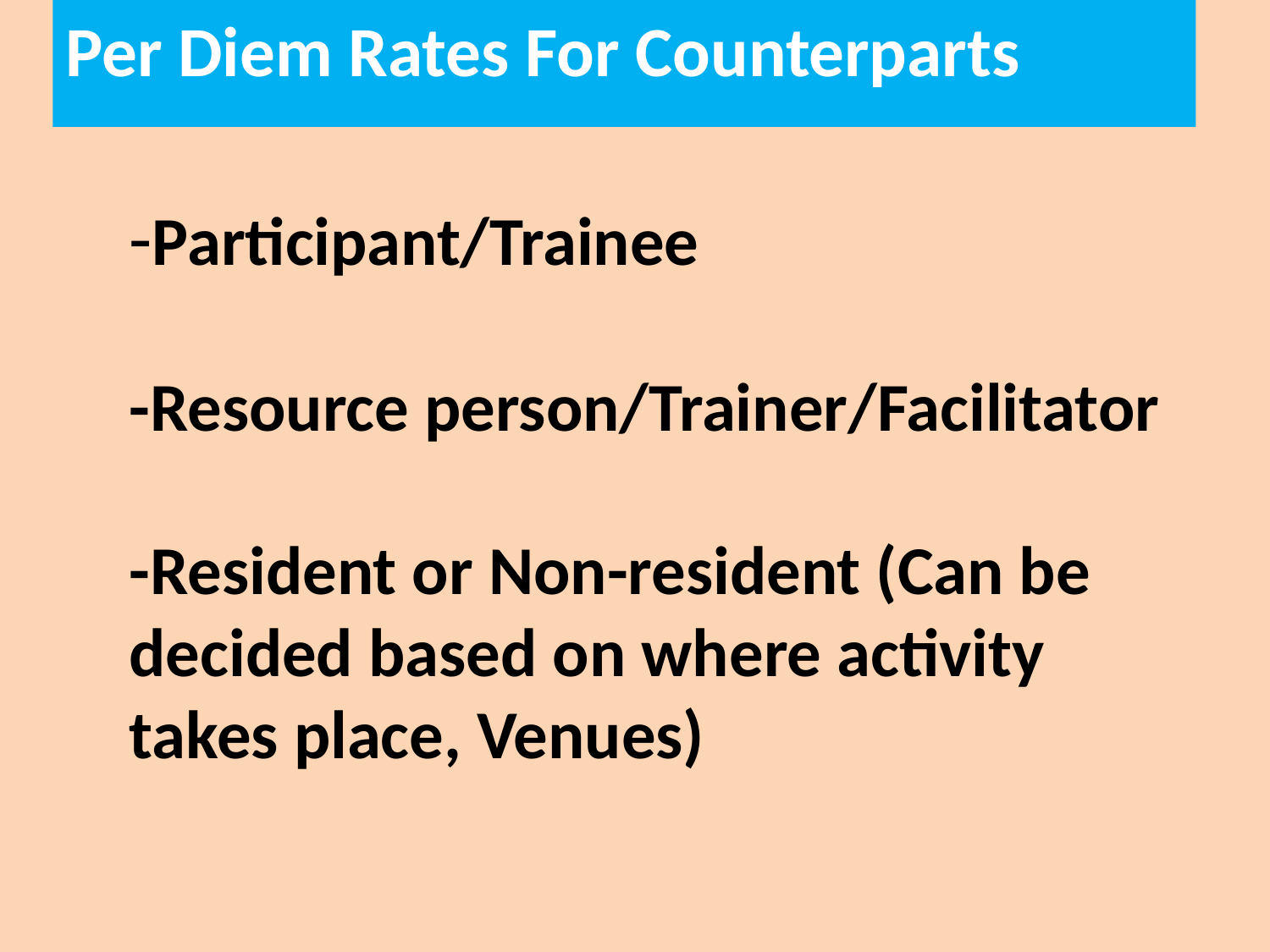

Per Diem Rates For Counterparts
# -Participant/Trainee -Resource person/Trainer/Facilitator -Resident or Non-resident (Can be decided based on where activity takes place, Venues)